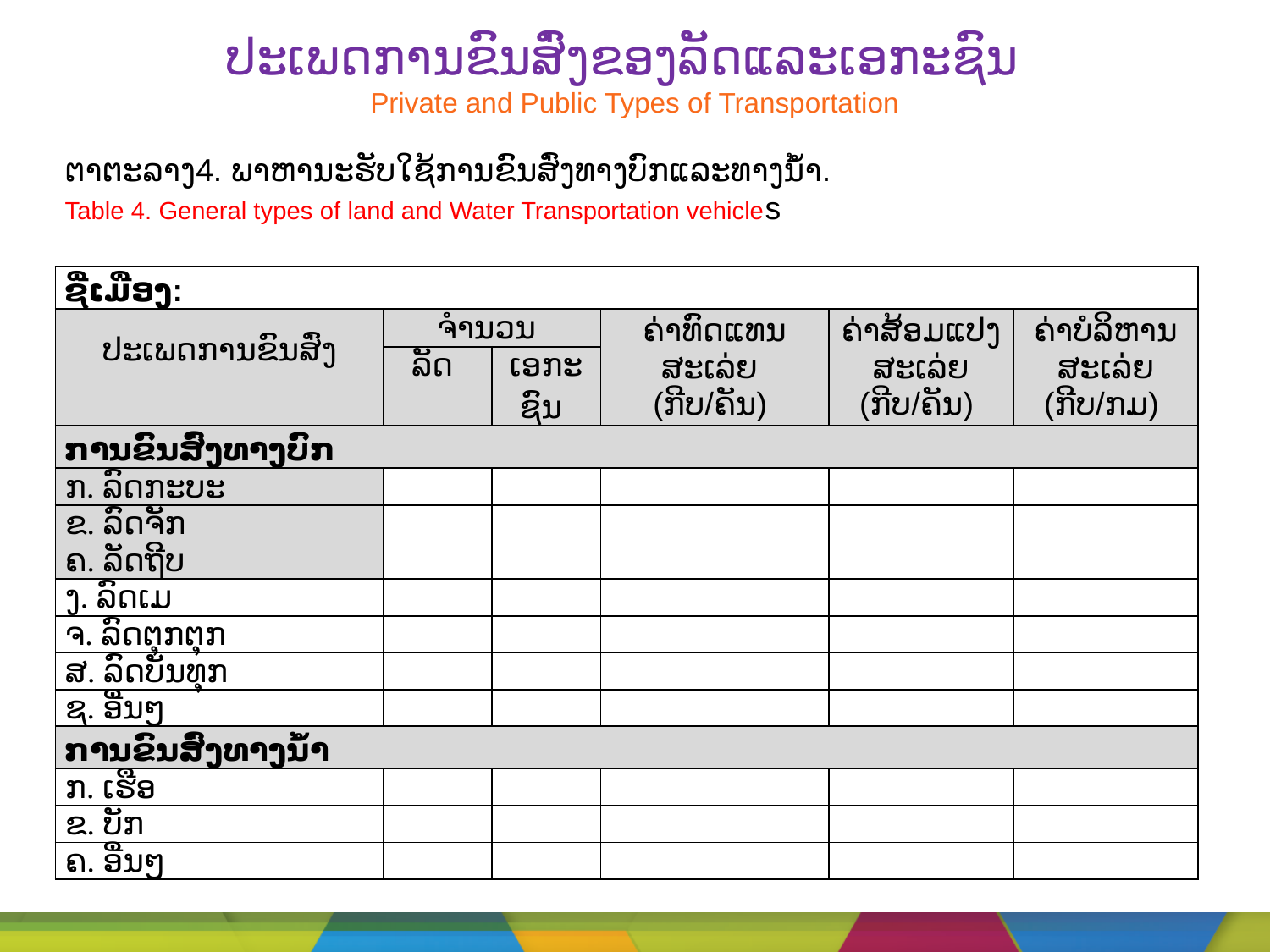

# ປະເພດການຂົນສົ່ງຂອງລັດແລະເອກະຊົນ Private and Public Types of Transportation
ຕາຕະລາງ4. ​ພາຫາ​ນະ​ຮັບໃຊ້ການຂົນ​ສົ່ງ​ທາງບົກແລະທາງນໍ້າ​.
Table 4. General types of land and Water Transportation vehicles

| ຊື່​ເມືອງ: |  |  |  |  |  |
| --- | --- | --- | --- | --- | --- |
| ປະ​ເພດ​ການຂົນສົ່ງ | ຈໍານວນ |  | ຄ່າທົດແທນສະເລ່ຍ (ກີບ/ຄັນ) | ຄ່າສ້ອມແປງສະເລ່ຍ (ກີບ/ຄັນ) | ຄ່າບໍລິຫານສະເລ່ຍ (ກີບ/ກມ) |
|  | ລັດ | ​ເອກະ​ຊົນ |  |  |  |
| ການຂົນສົ່ງທາງບົກ |  |  |  |  |  |
| ກ. ລົດກະບະ |  |  |  |  |  |
| ຂ. ລົດຈັກ |  |  |  |  |  |
| ຄ. ລັດຖີບ |  |  |  |  |  |
| ງ. ລົດເມ |  |  |  |  |  |
| ຈ. ລົດຕຸກຕຸກ |  |  |  |  |  |
| ສ. ລົດບັນທຸກ |  |  |  |  |  |
| ຊ. ອື່ນໆ |  |  |  |  |  |
| ການຂົນສົ່ງທາງນໍ້າ |  |  |  |  |  |
| ກ. ເຮືອ |  |  |  |  |  |
| ຂ. ບັກ |  |  |  |  |  |
| ຄ. ອື່ນໆ |  |  |  |  |  |